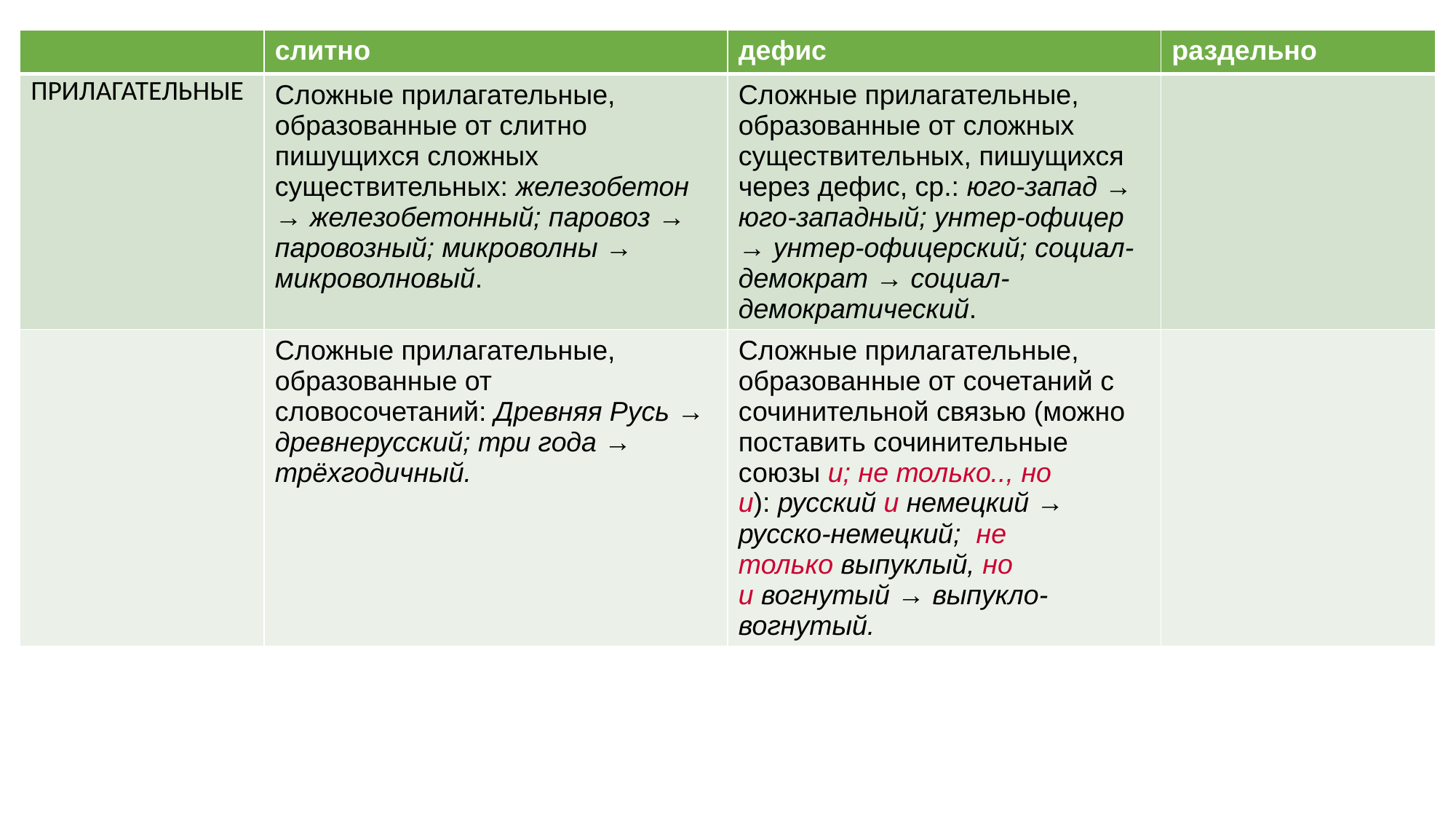

|  | слитно | дефис | раздельно |
| --- | --- | --- | --- |
| ПРИЛАГАТЕЛЬНЫЕ | Сложные прилагательные, образованные от слитно пишущихся сложных существительных: железобетон → железобетонный; паровоз → паровозный; микроволны → микроволновый. | Сложные прилагательные, образованные от сложных существительных, пишущихся через дефис, ср.: юго-запад → юго-западный; унтер-офицер → унтер-офицерский; социал-демократ → социал-демократический. |  |
|  | Сложные прилагательные, образованные от словосочетаний: Древняя Русь → древнерусский; три года → трёхгодичный. | Сложные прилагательные, образованные от сочетаний с сочинительной связью (можно поставить сочинительные союзы и; не только.., но и): русский и немецкий → русско-немецкий;  не только выпуклый, но и вогнутый → выпукло-вогнутый. |  |